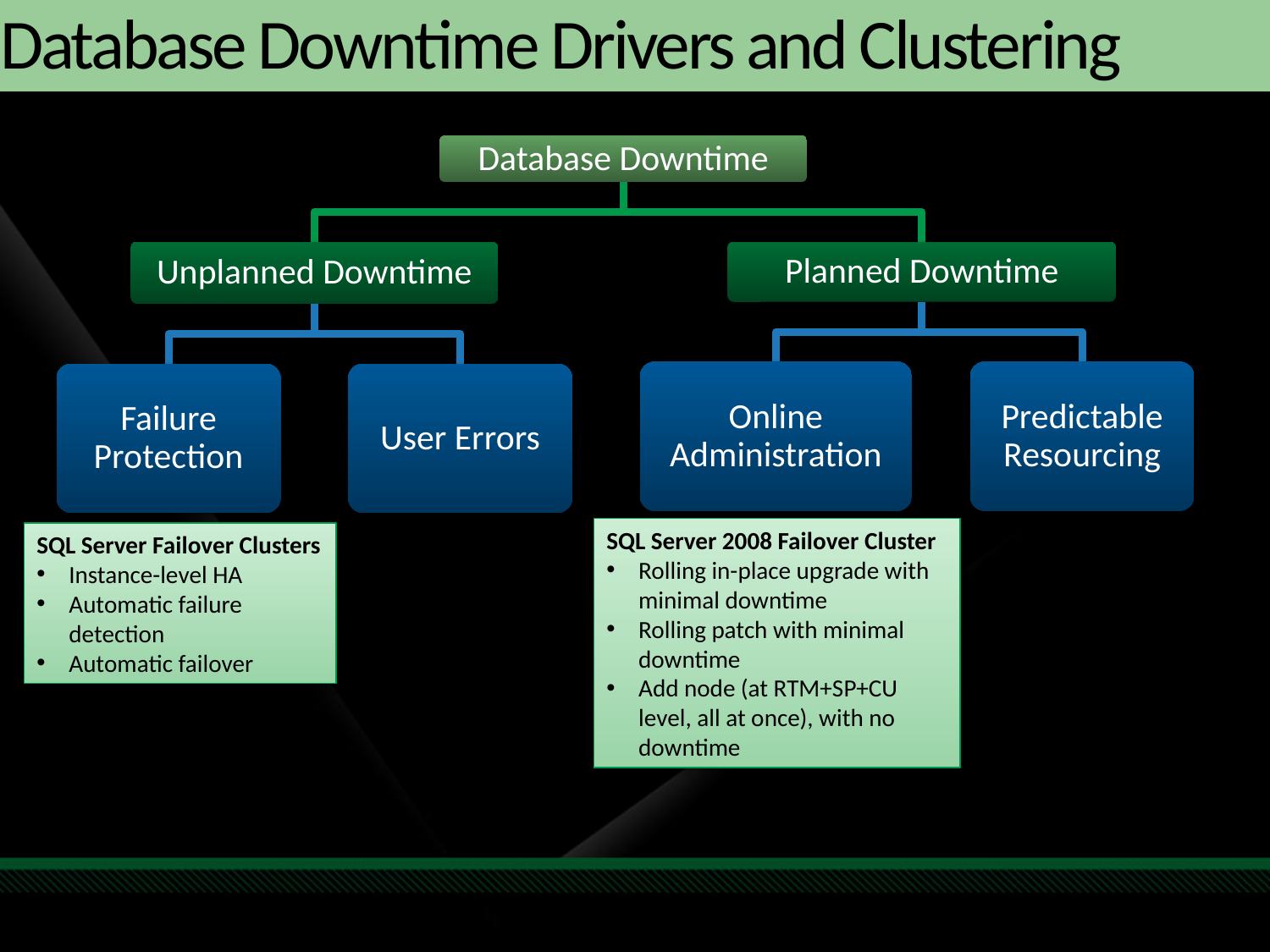

# Database Downtime Drivers and Clustering
Database Downtime
Unplanned Downtime
Failure Protection
User Errors
Planned Downtime
Online Administration
Predictable Resourcing
SQL Server 2008 Failover Cluster
Rolling in-place upgrade with minimal downtime
Rolling patch with minimal downtime
Add node (at RTM+SP+CU level, all at once), with no downtime
SQL Server Failover Clusters
Instance-level HA
Automatic failure detection
Automatic failover